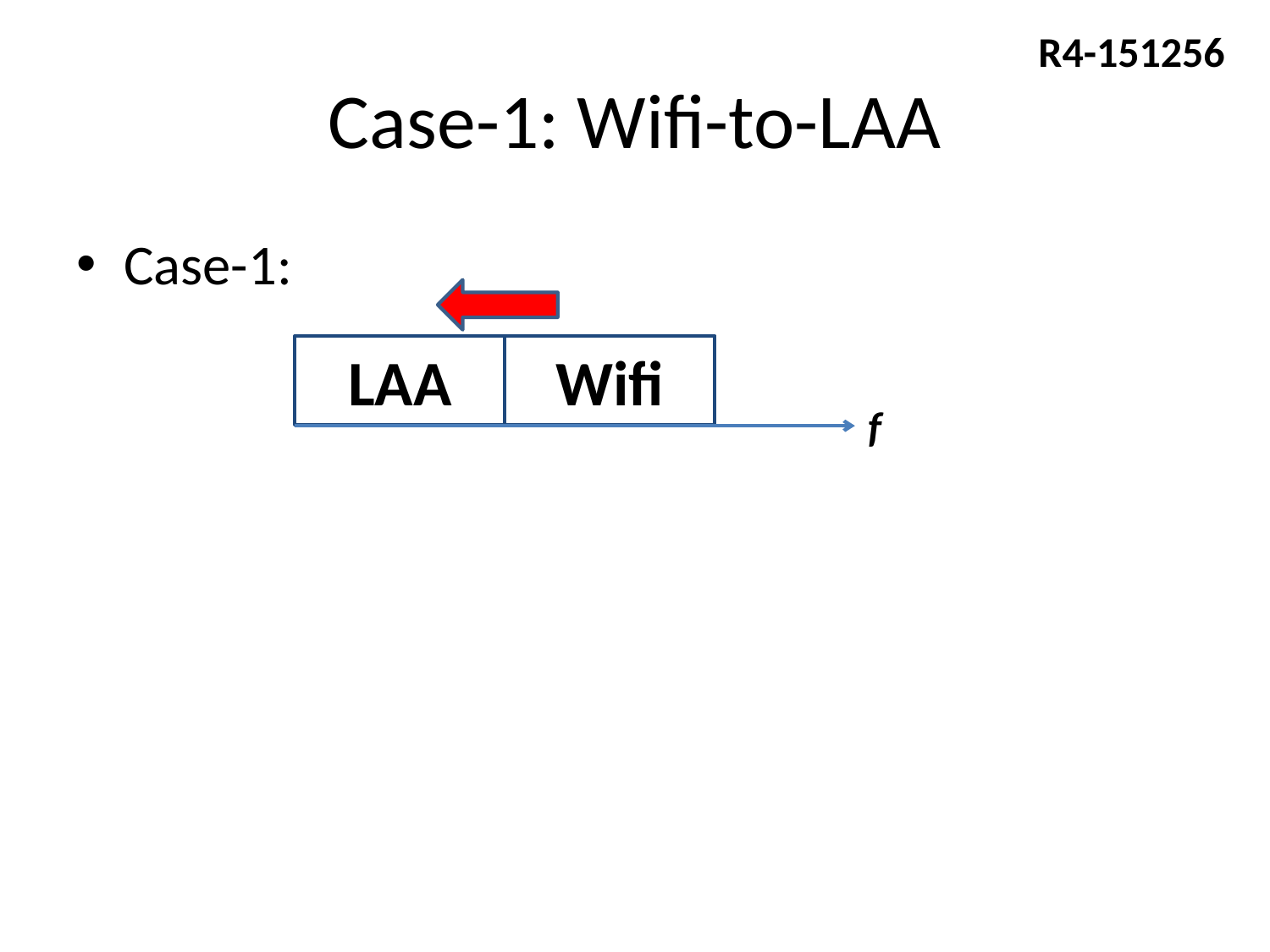

R4-151256
# Case-1: Wifi-to-LAA
Case-1:

Wifi
LAA
f